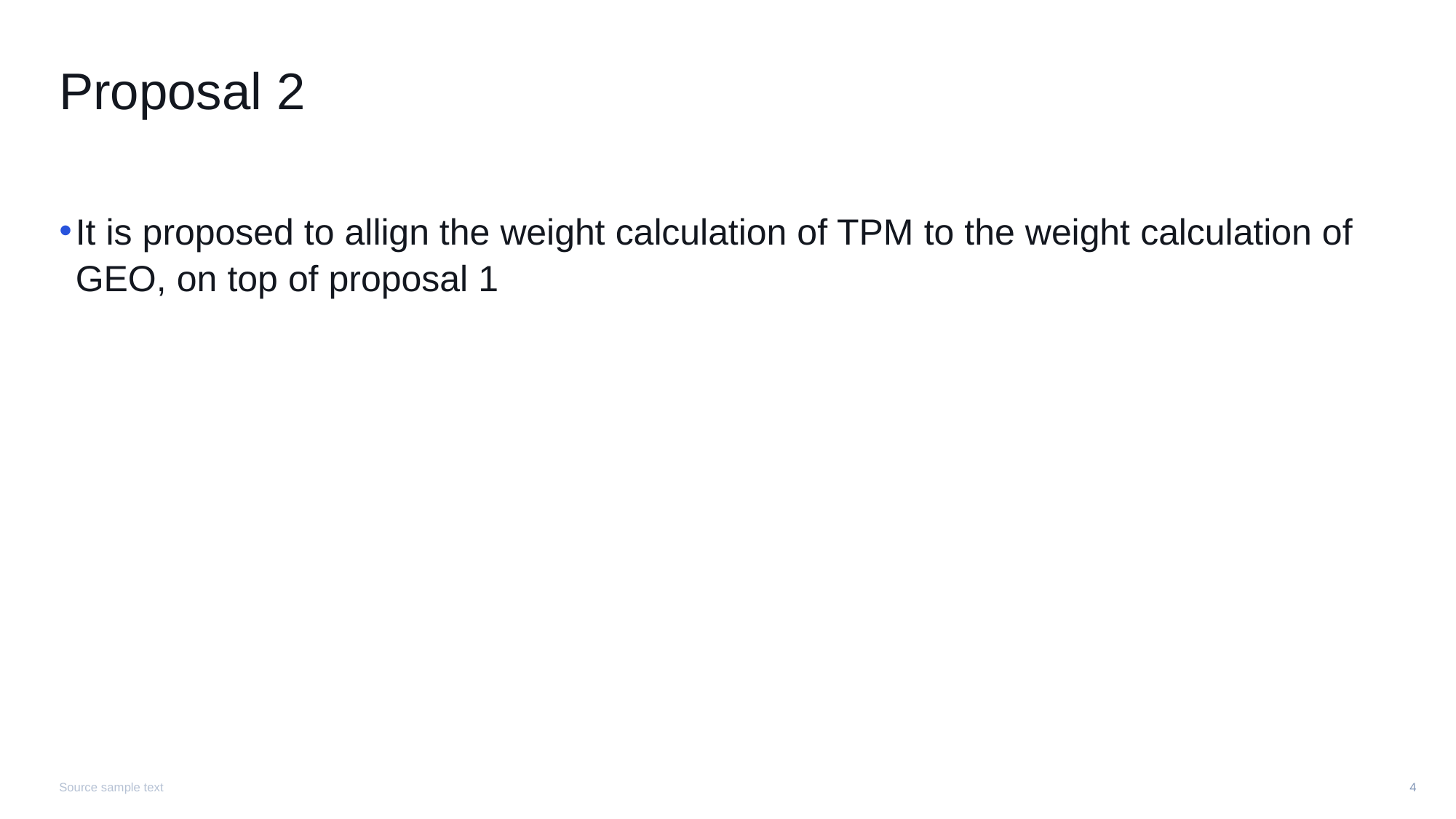

# Proposal 2

It is proposed to allign the weight calculation of TPM to the weight calculation of GEO, on top of proposal 1
Source sample text